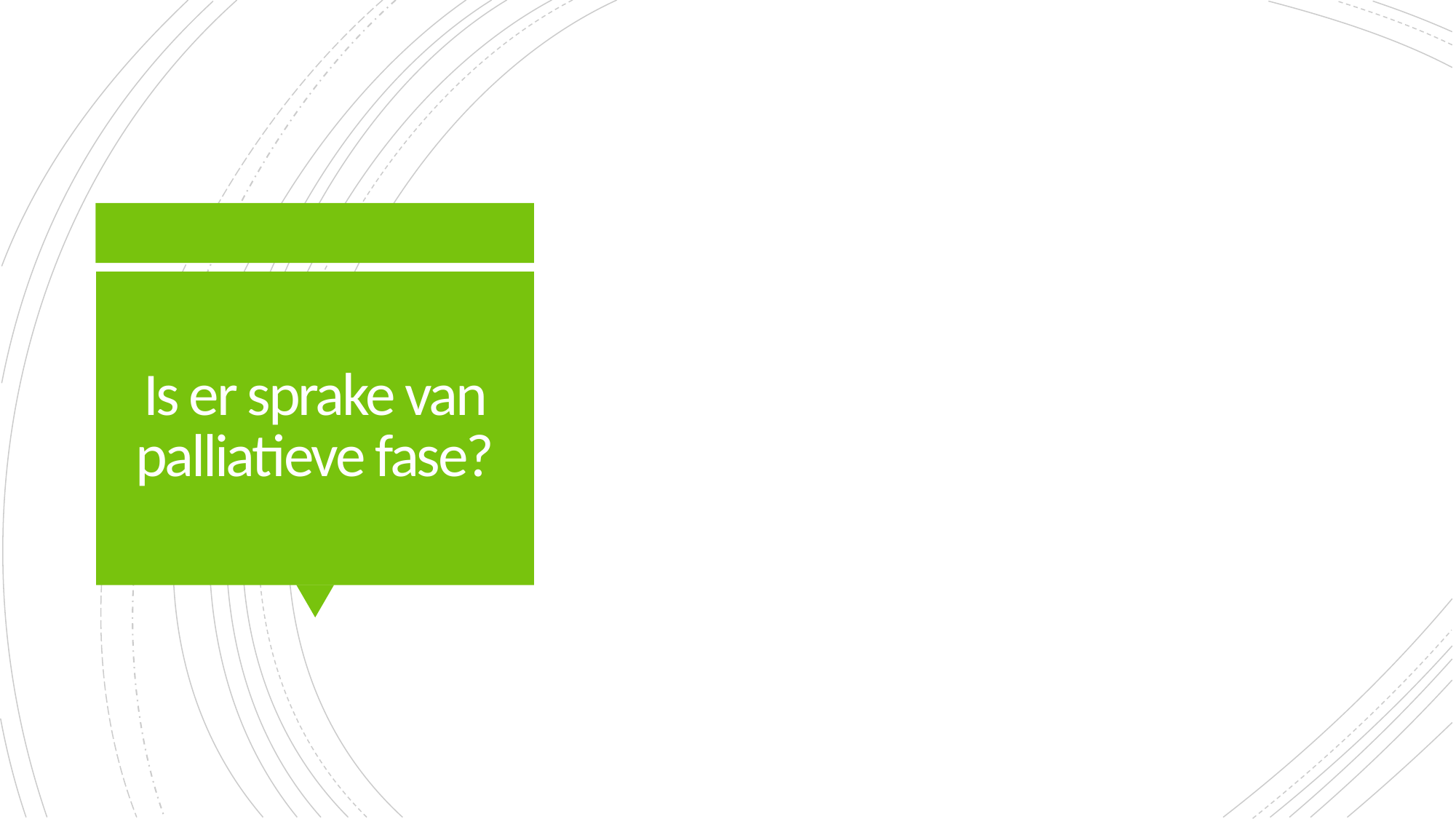

# Is er sprake van palliatieve fase?